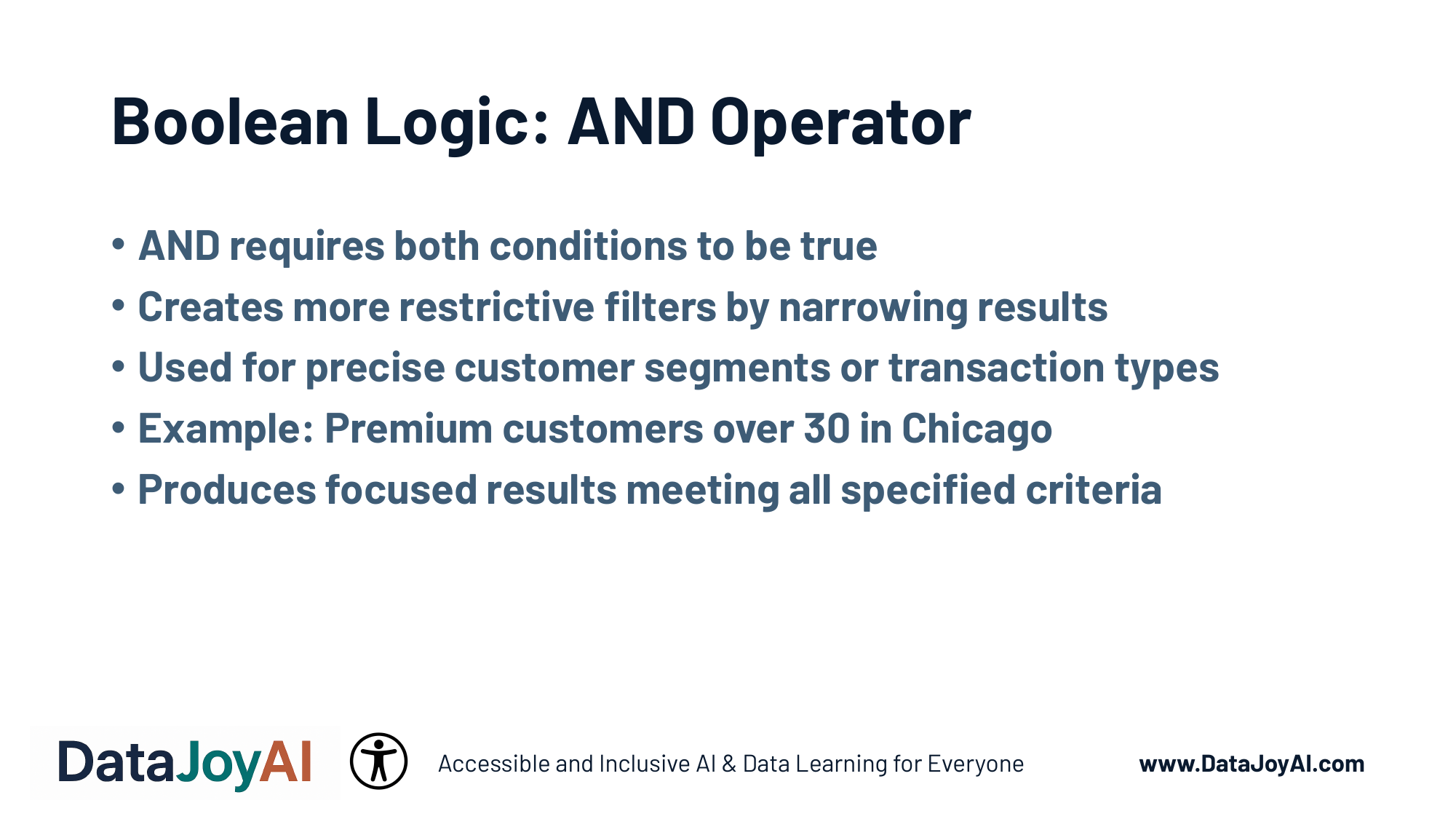

# Boolean Logic: AND Operator
AND requires both conditions to be true
Creates more restrictive filters by narrowing results
Used for precise customer segments or transaction types
Example: Premium customers over 30 in Chicago
Produces focused results meeting all specified criteria